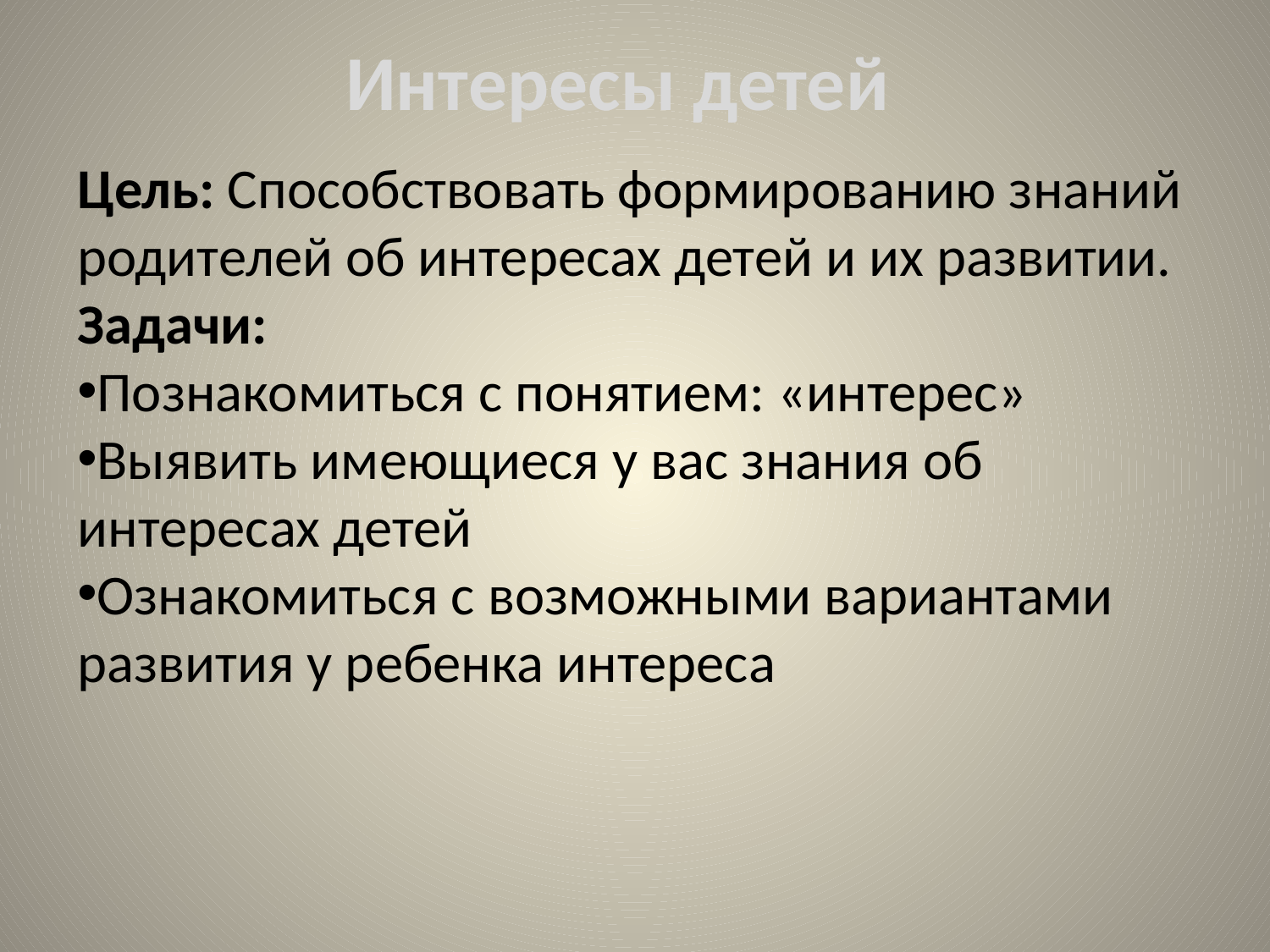

# Интересы детей
Цель: Способствовать формированию знаний родителей об интересах детей и их развитии.
Задачи:
Познакомиться с понятием: «интерес»
Выявить имеющиеся у вас знания об интересах детей
Ознакомиться с возможными вариантами развития у ребенка интереса